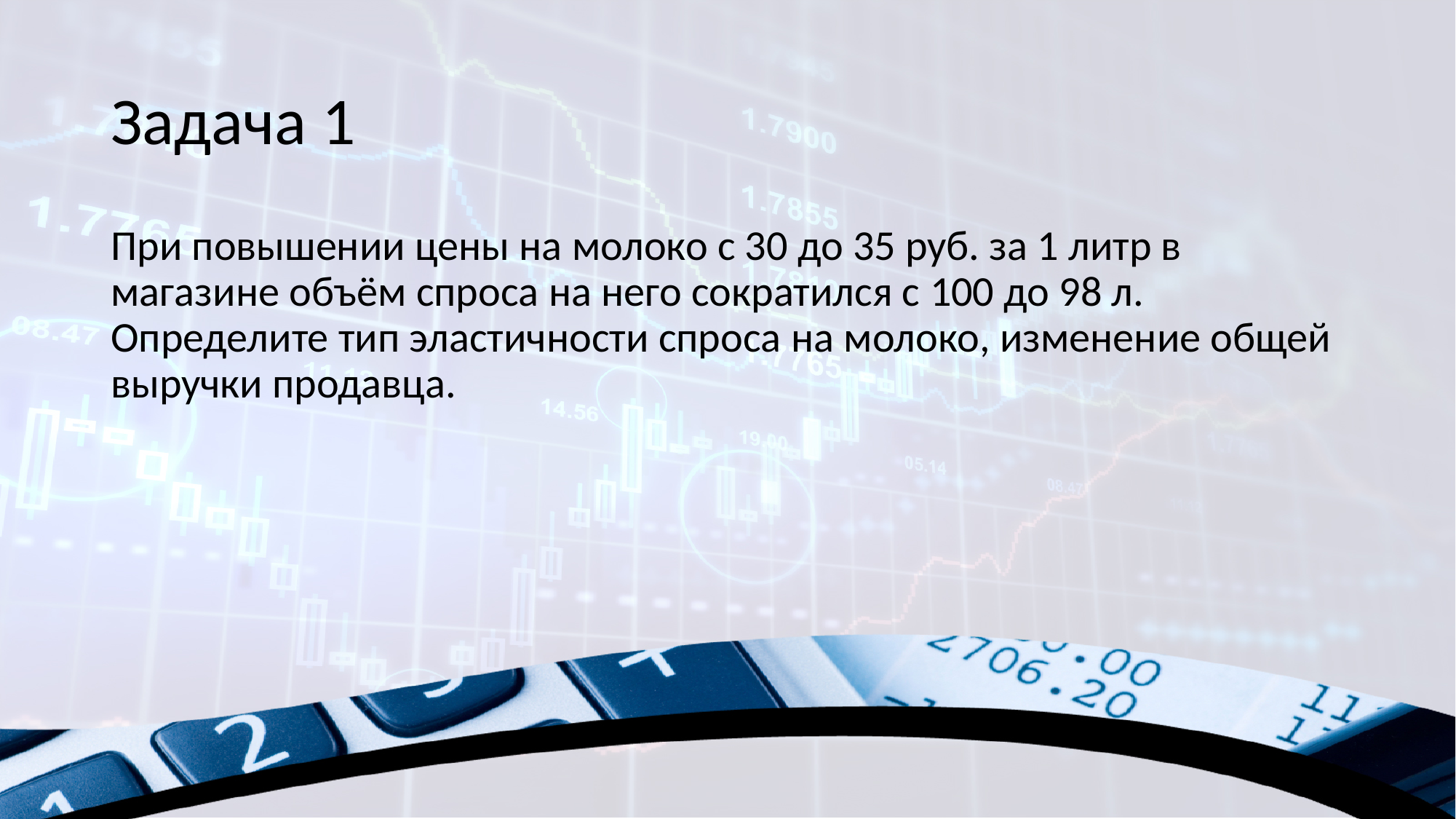

# Задача 1
При повышении цены на молоко с 30 до 35 руб. за 1 литр в магазине объём спроса на него сократился с 100 до 98 л. Определите тип эластичности спроса на молоко, изменение общей выручки продавца.